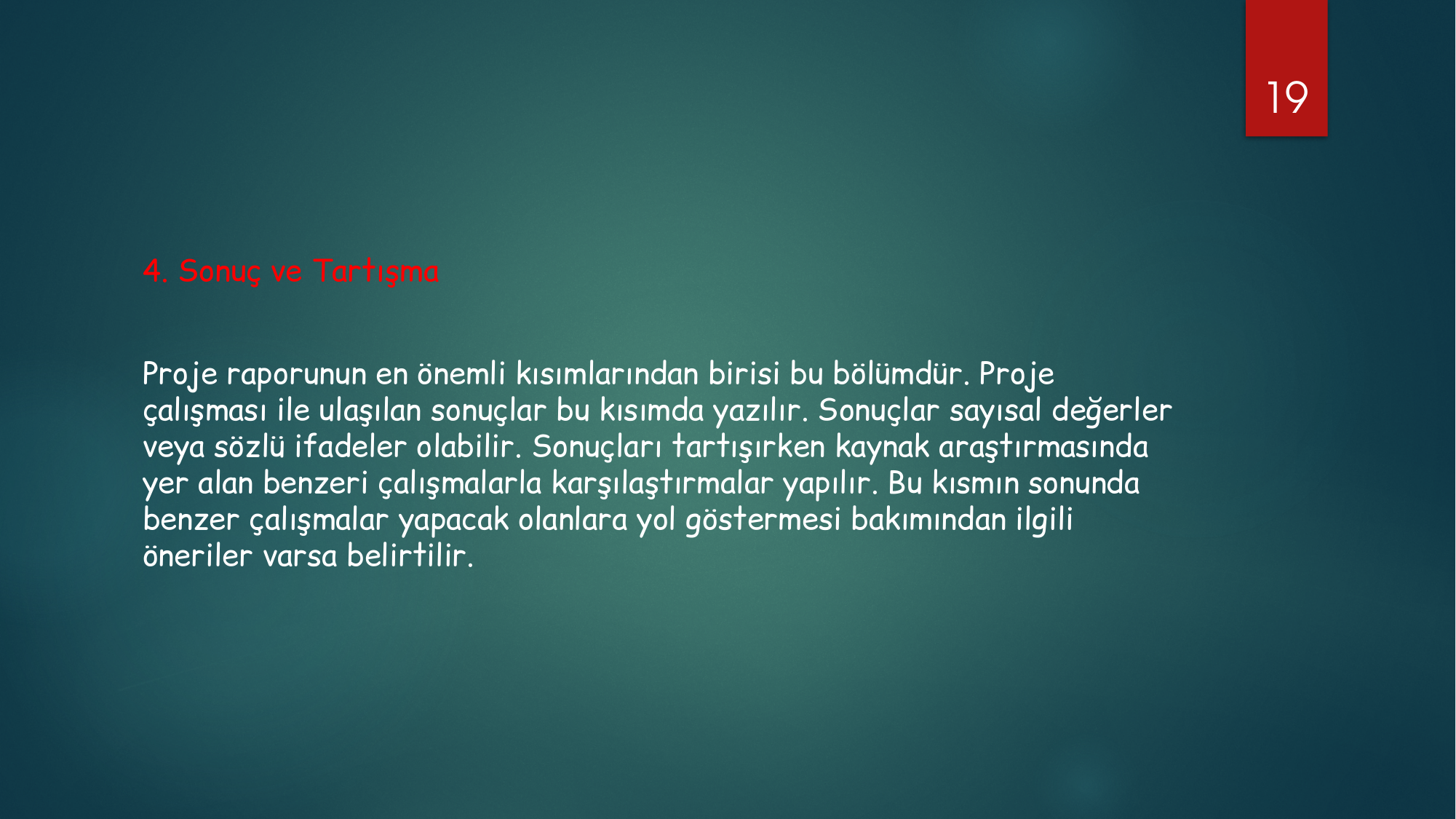

19
#
4. Sonuç ve Tartışma

Proje raporunun en önemli kısımlarından birisi bu bölümdür. Proje çalışması ile ulaşılan sonuçlar bu kısımda yazılır. Sonuçlar sayısal değerler veya sözlü ifadeler olabilir. Sonuçları tartışırken kaynak araştırmasında yer alan benzeri çalışmalarla karşılaştırmalar yapılır. Bu kısmın sonunda benzer çalışmalar yapacak olanlara yol göstermesi bakımından ilgili öneriler varsa belirtilir.